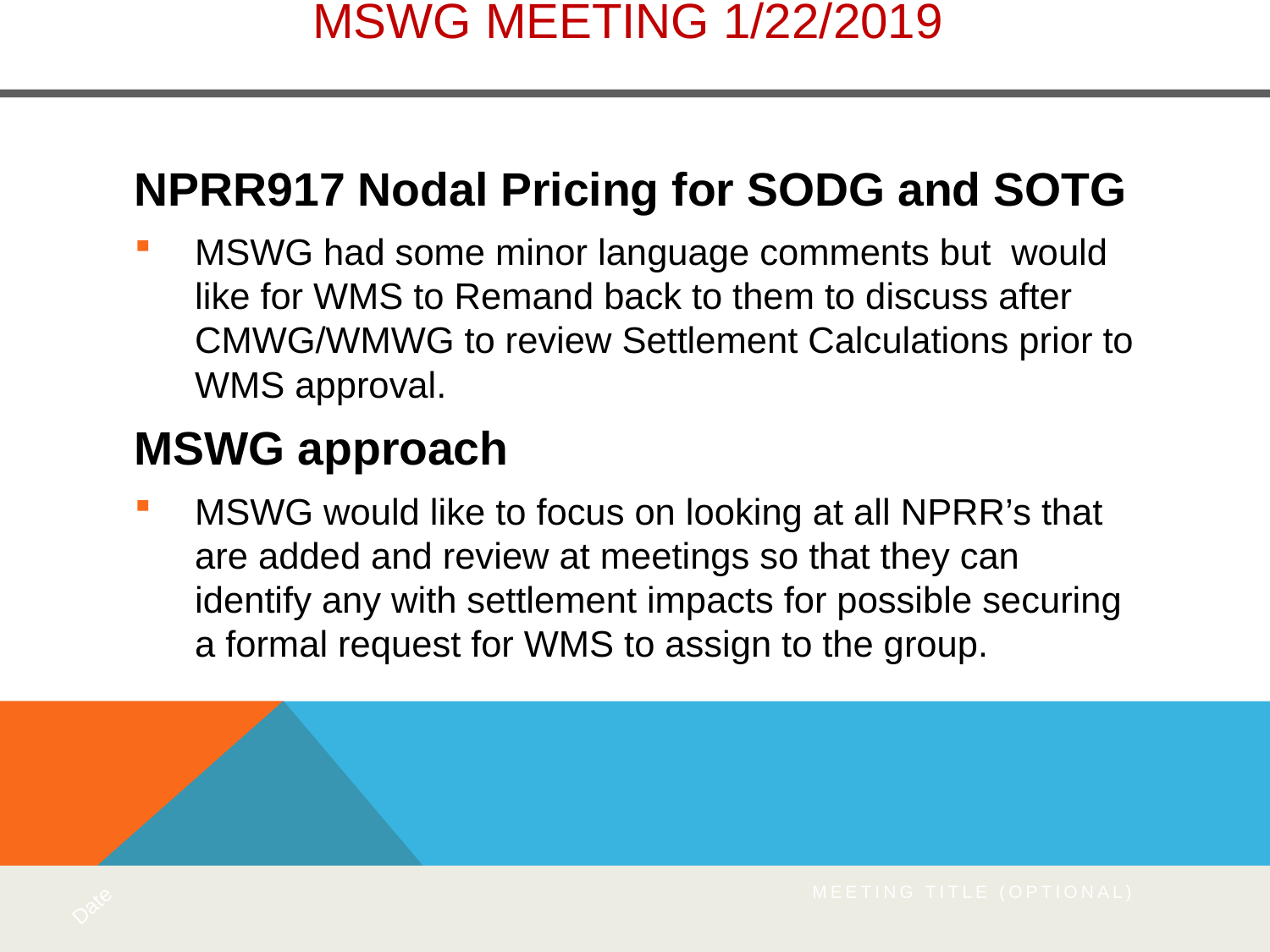

# MSWG Meeting 1/22/2019
NPRR917 Nodal Pricing for SODG and SOTG
MSWG had some minor language comments but  would like for WMS to Remand back to them to discuss after CMWG/WMWG to review Settlement Calculations prior to WMS approval.
MSWG approach
MSWG would like to focus on looking at all NPRR’s that are added and review at meetings so that they can identify any with settlement impacts for possible securing a formal request for WMS to assign to the group.

Date
Meeting Title (optional)